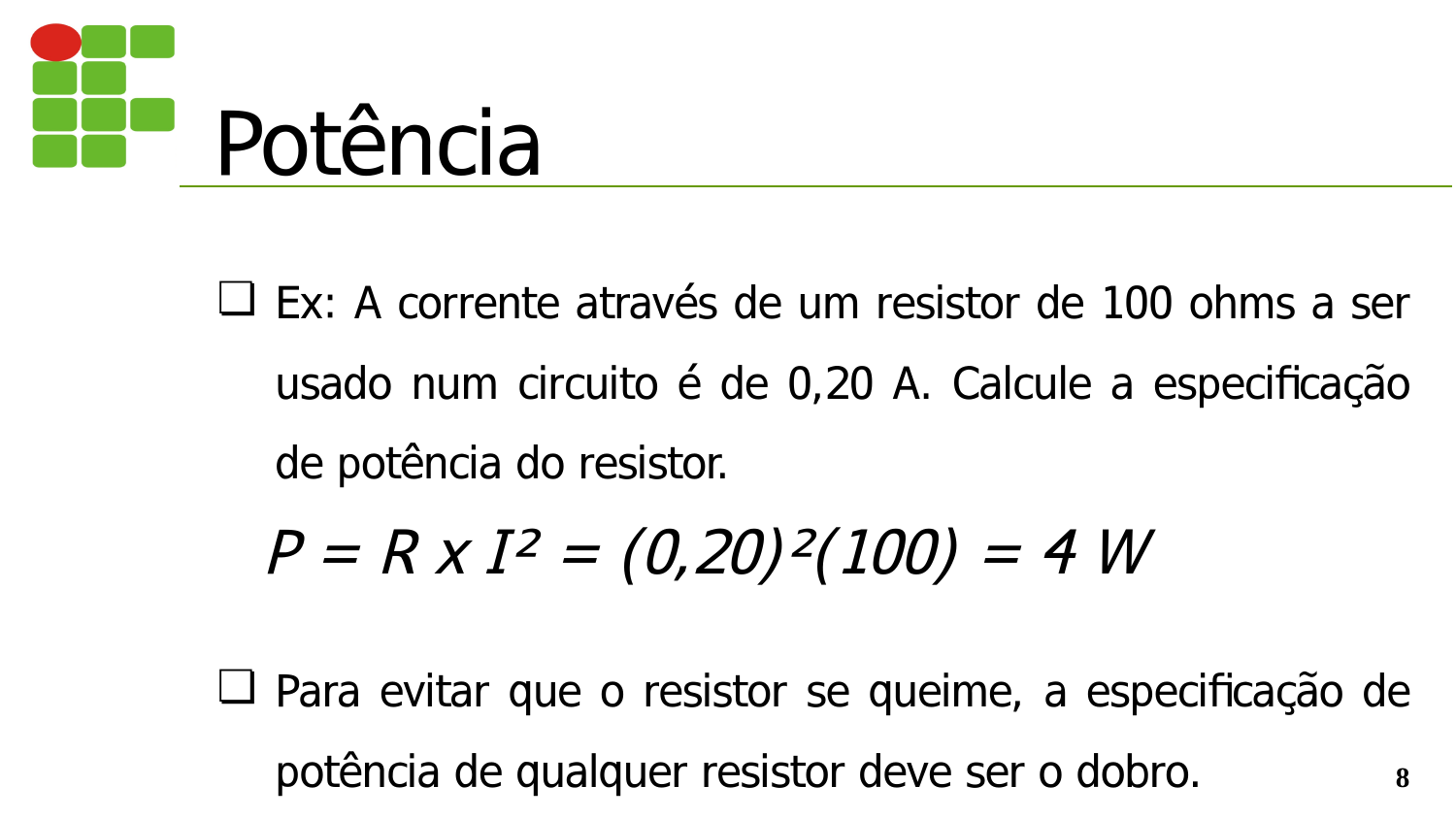

# Potência
Ex: A corrente através de um resistor de 100 ohms a ser usado num circuito é de 0,20 A. Calcule a especificação de potência do resistor.
P = R x I² = (0,20)²(100) = 4 W
Para evitar que o resistor se queime, a especificação de potência de qualquer resistor deve ser o dobro.
8